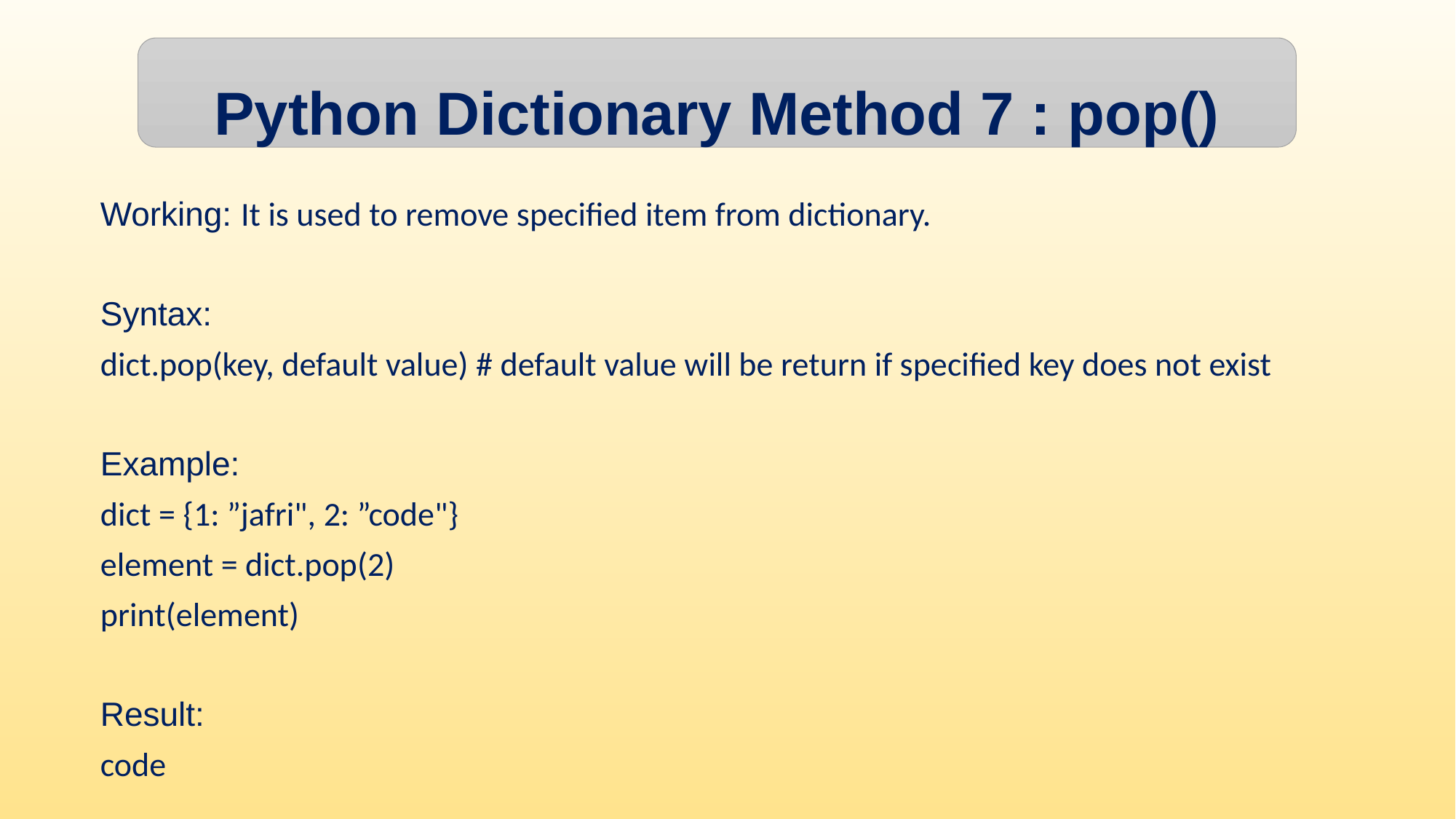

Python Dictionary Method 7 : pop()
Working: It is used to remove specified item from dictionary.

Syntax:
dict.pop(key, default value) # default value will be return if specified key does not exist

Example:
dict = {1: ”jafri", 2: ”code"}
element = dict.pop(2)
print(element)

Result:
code